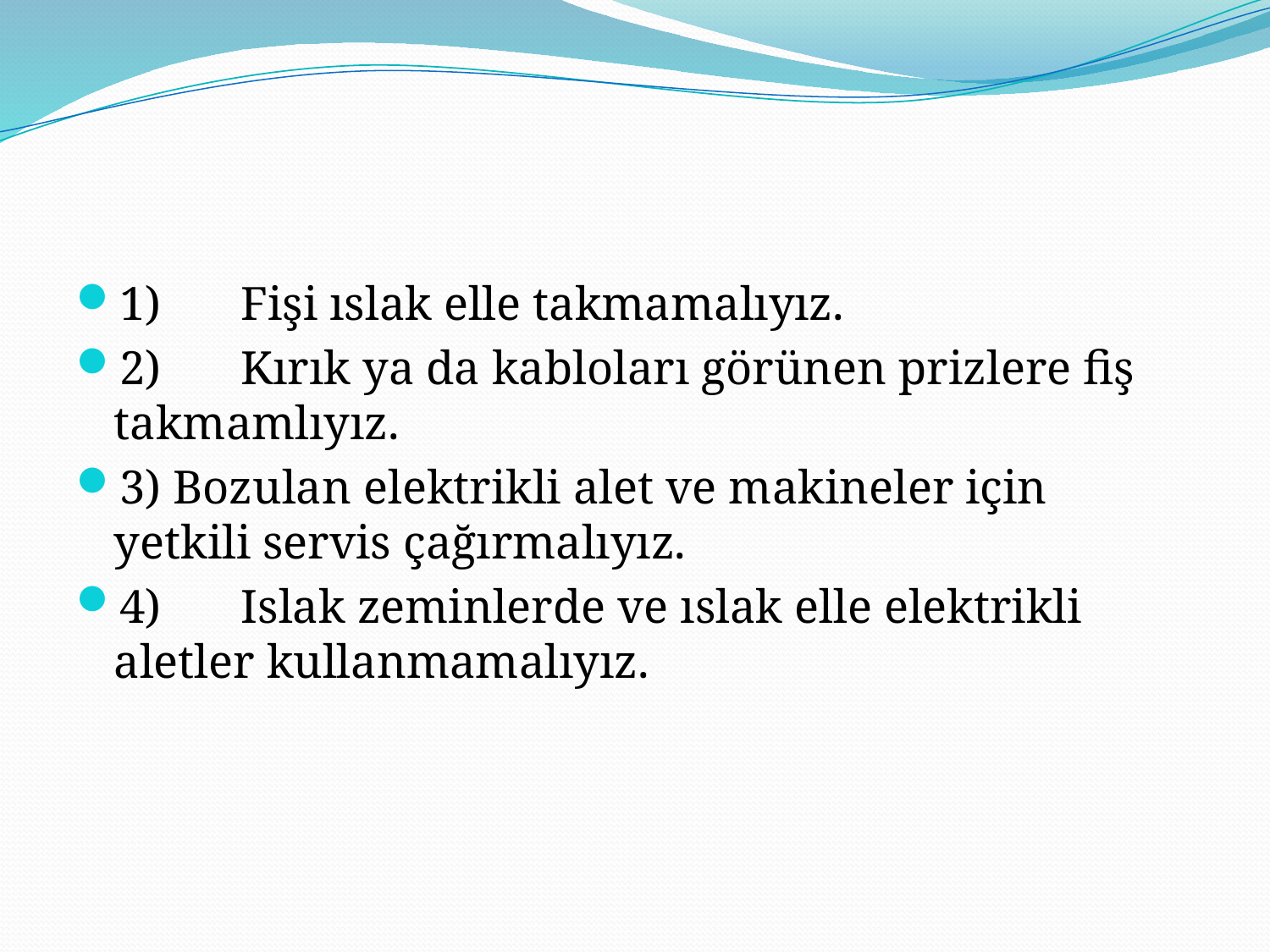

#
1)	Fişi ıslak elle takmamalıyız.
2)	Kırık ya da kabloları görünen prizlere fiş takmamlıyız.
3) Bozulan elektrikli alet ve makineler için yetkili servis çağırmalıyız.
4)	Islak zeminlerde ve ıslak elle elektrikli aletler kullanmamalıyız.